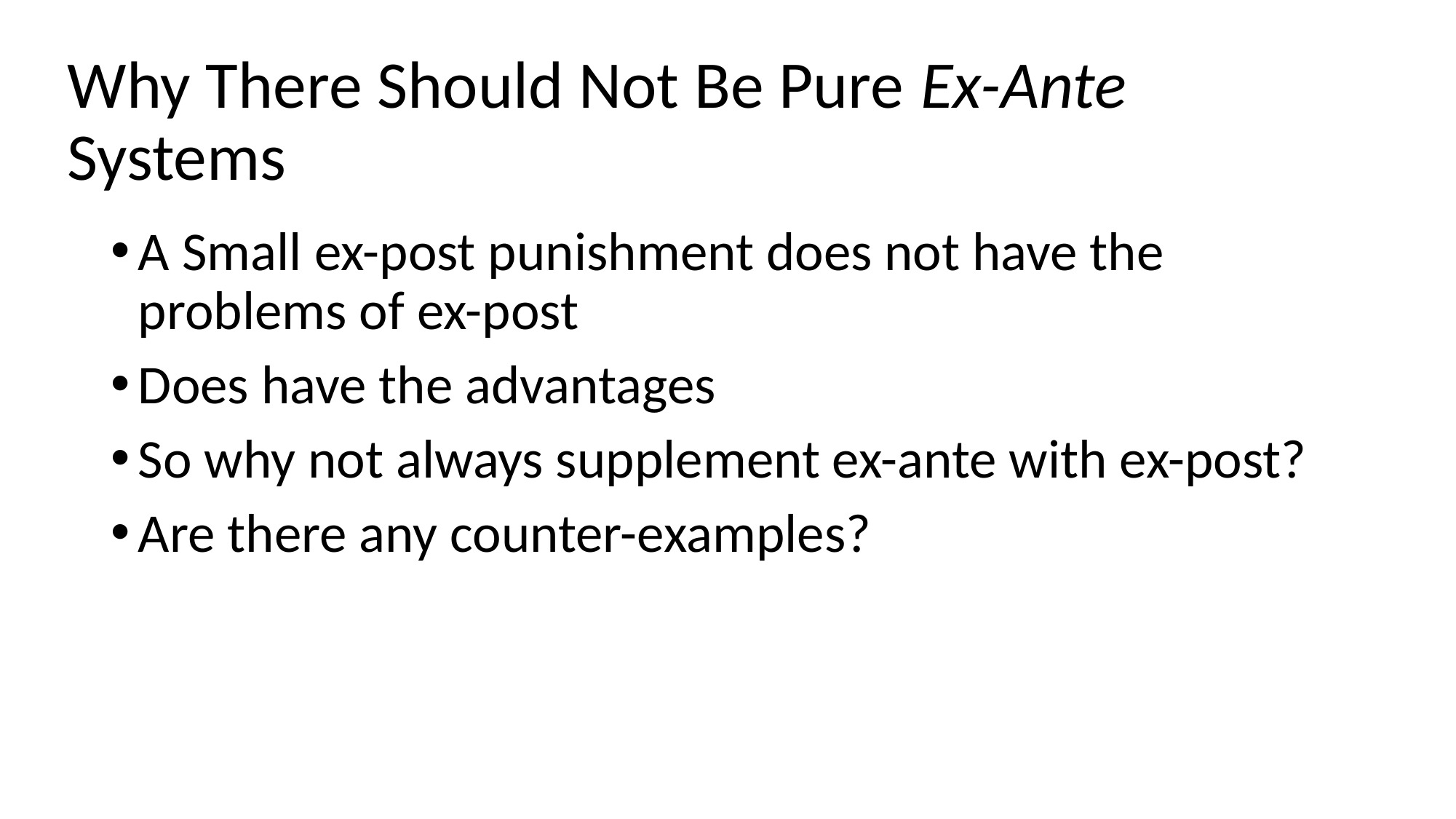

# Why There Should Not Be Pure Ex-Ante Systems
A Small ex-post punishment does not have the problems of ex-post
Does have the advantages
So why not always supplement ex-ante with ex-post?
Are there any counter-examples?